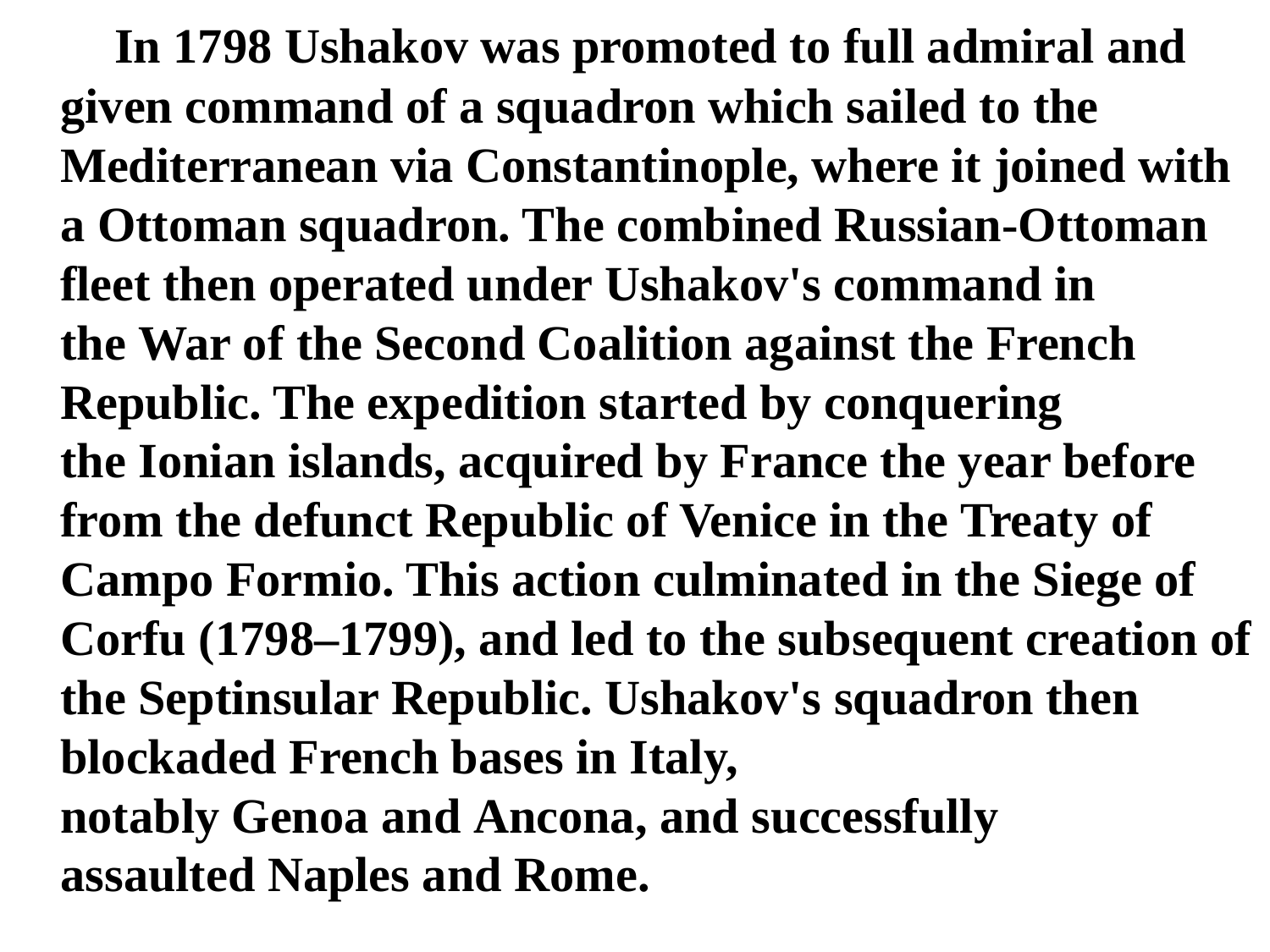

In 1798 Ushakov was promoted to full admiral and given command of a squadron which sailed to the Mediterranean via Constantinople, where it joined with a Ottoman squadron. The combined Russian-Ottoman fleet then operated under Ushakov's command in the War of the Second Coalition against the French Republic. The expedition started by conquering the Ionian islands, acquired by France the year before from the defunct Republic of Venice in the Treaty of Campo Formio. This action culminated in the Siege of Corfu (1798–1799), and led to the subsequent creation of the Septinsular Republic. Ushakov's squadron then blockaded French bases in Italy, notably Genoa and Ancona, and successfully assaulted Naples and Rome.

#